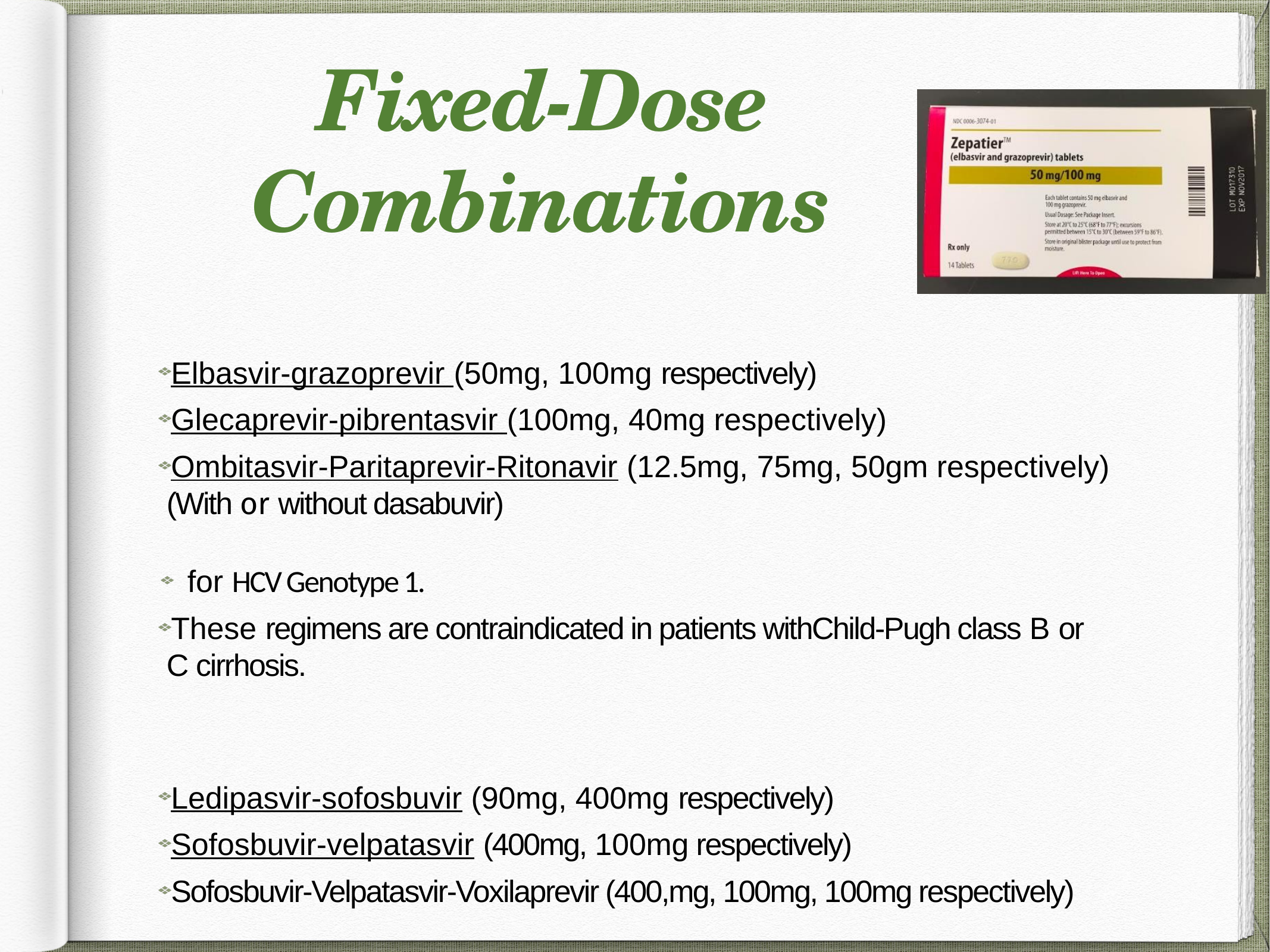

Fixed-Dose Combinations

Elbasvir-grazoprevir (50mg, 100mg respectively)
Glecaprevir-pibrentasvir (100mg, 40mg respectively)
Ombitasvir-Paritaprevir-Ritonavir (12.5mg, 75mg, 50gm respectively) (With or without dasabuvir)
for HCV Genotype 1.
These regimens are contraindicated in patients withChild-Pugh class B or C cirrhosis.

Ledipasvir-sofosbuvir (90mg, 400mg respectively)
Sofosbuvir-velpatasvir (400mg, 100mg respectively)
Sofosbuvir-Velpatasvir-Voxilaprevir (400,mg, 100mg, 100mg respectively)